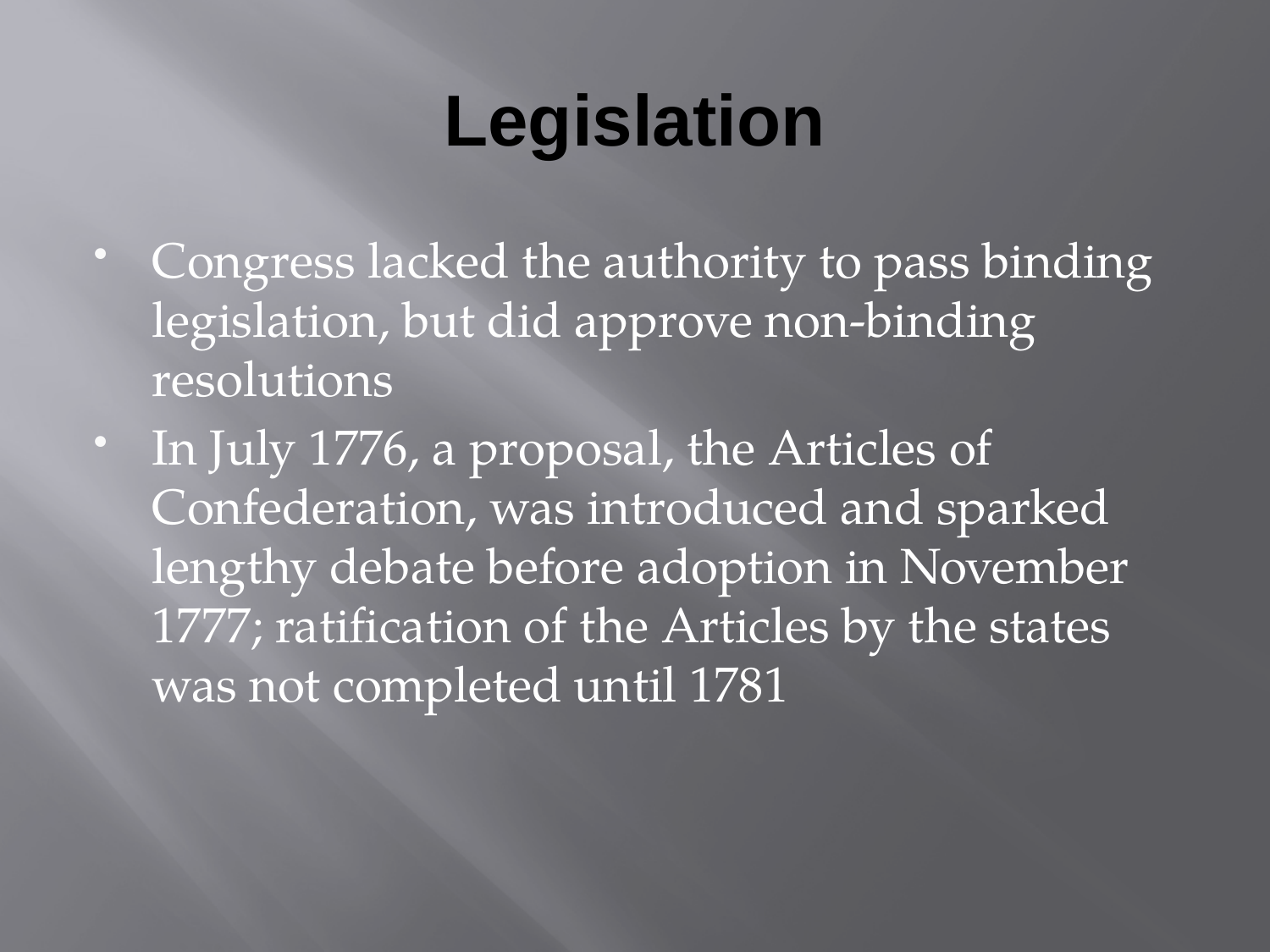

# Legislation
Congress lacked the authority to pass binding legislation, but did approve non-binding resolutions
In July 1776, a proposal, the Articles of Confederation, was introduced and sparked lengthy debate before adoption in November 1777; ratification of the Articles by the states was not completed until 1781